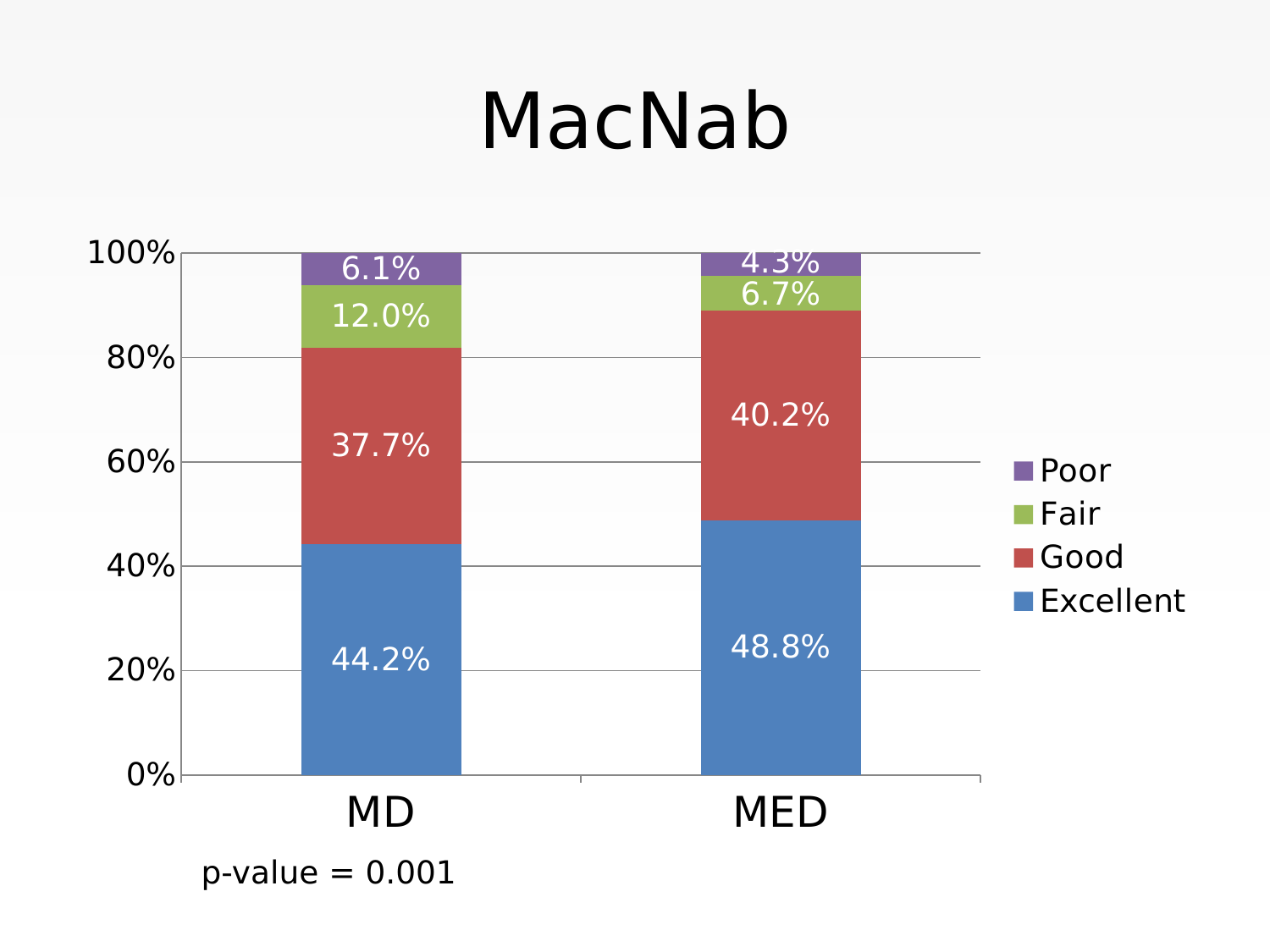

# MacNab

### Chart

| Category | Excellent | Good | Fair | Poor |
|---|---|---|---|---|
| MD | 0.442 | 0.3770000000000002 | 0.12000000000000002 | 0.06100000000000001 |
| MED | 0.48800000000000027 | 0.402 | 0.067 | 0.043000000000000003 |
p-value = 0.001